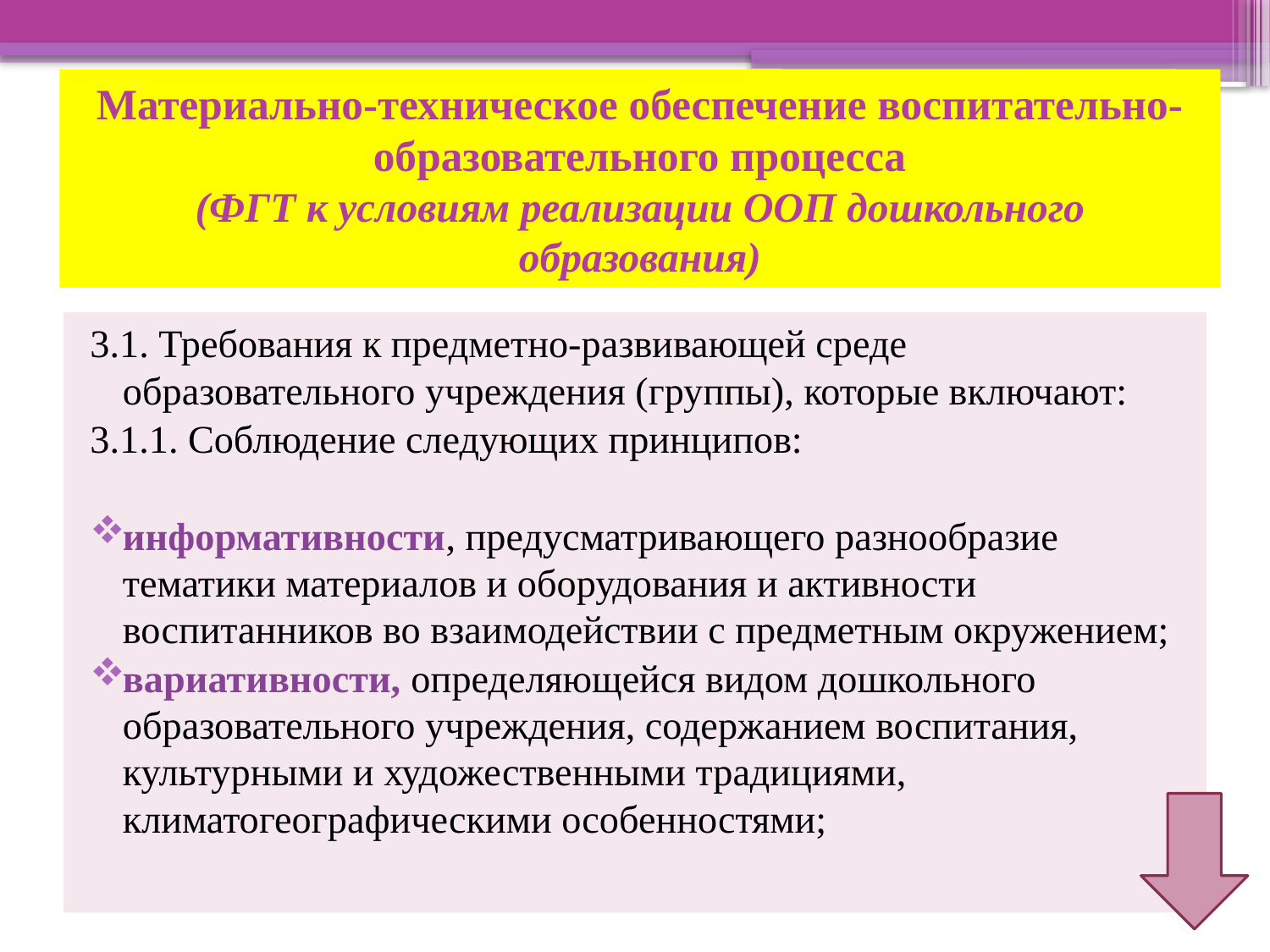

# Материально-техническое обеспечение воспитательно-образовательного процесса (ФГТ к условиям реализации ООП дошкольного образования)
3.1. Требования к предметно-развивающей среде образовательного учреждения (группы), которые включают:
3.1.1. Соблюдение следующих принципов:

информативности, предусматривающего разнообразие тематики материалов и оборудования и активности воспитанников во взаимодействии с предметным окружением;
вариативности, определяющейся видом дошкольного образовательного учреждения, содержанием воспитания, культурными и художественными традициями, климатогеографическими особенностями;